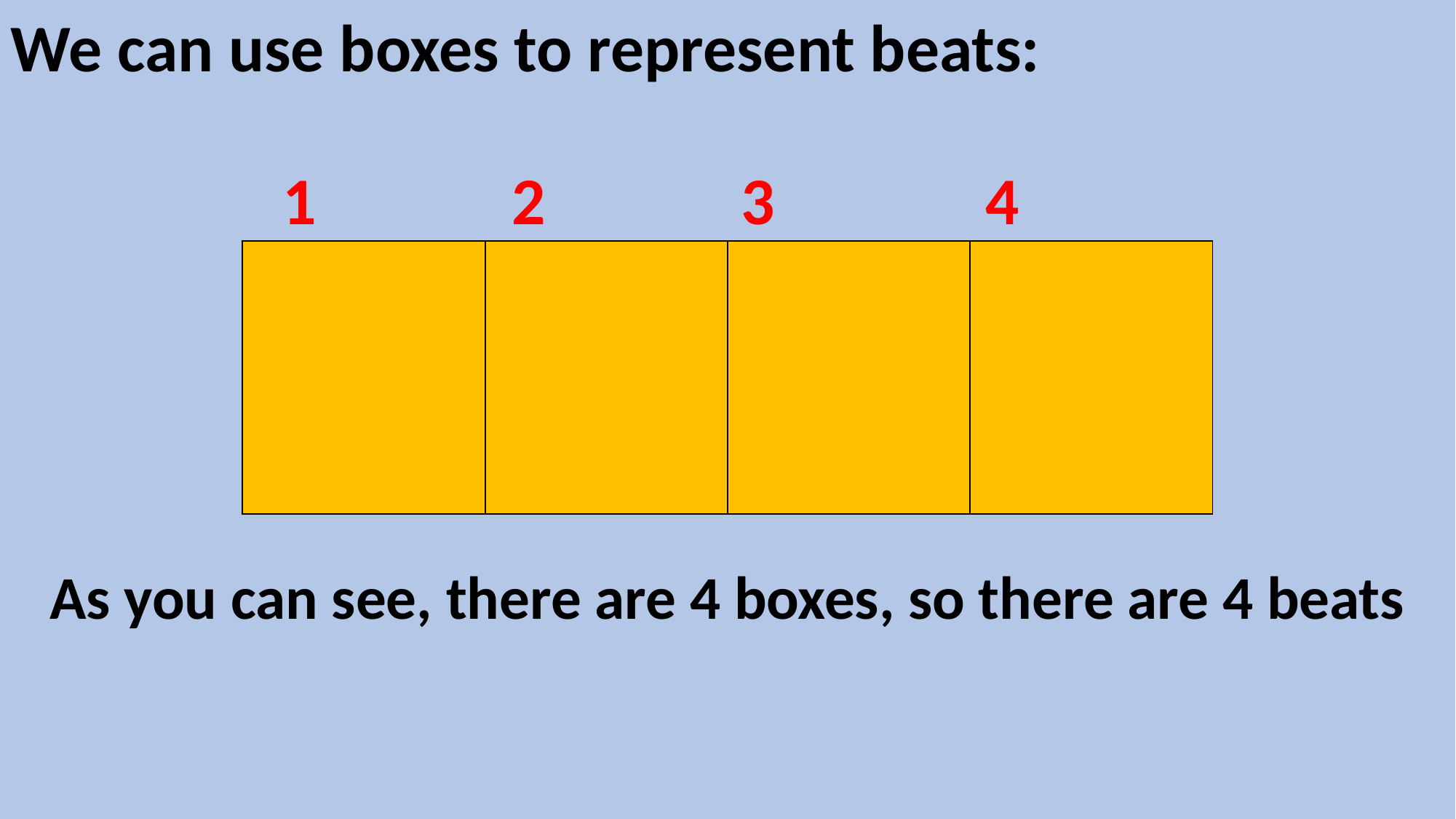

We can use boxes to represent beats:

                  1             2             3              4

As you can see, there are 4 boxes, so there are 4 beats
|  |  |  |  |
| --- | --- | --- | --- |